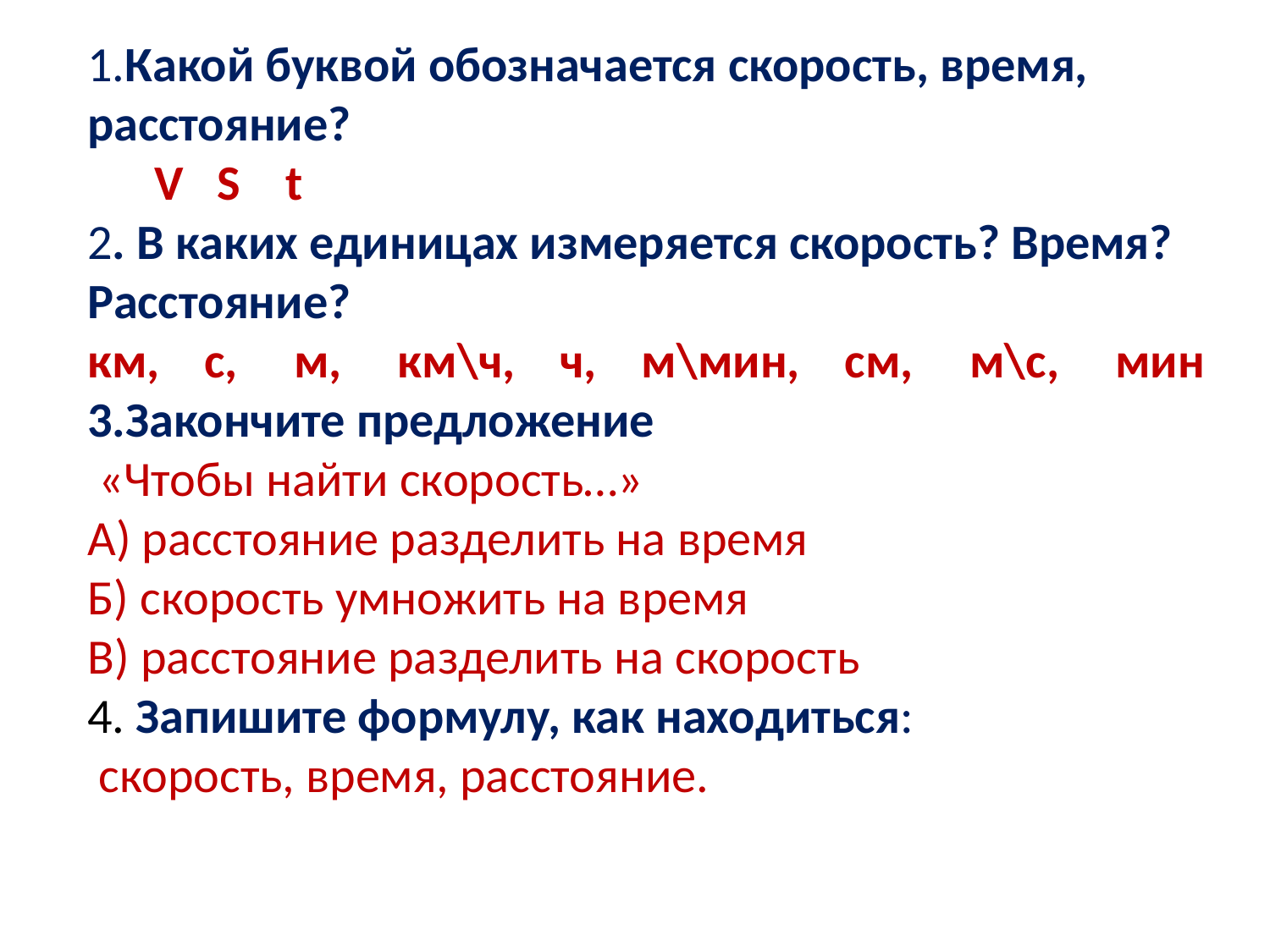

1.Какой буквой обозначается скорость, время, расстояние?
      V   S    t
2. В каких единицах измеряется скорость? Время? Расстояние?
км,    с,     м,     км\ч,    ч,    м\мин,    см,     м\с,     мин
3.Закончите предложение
 «Чтобы найти скорость…»
А) расстояние разделить на время
Б) скорость умножить на время
В) расстояние разделить на скорость
4. Запишите формулу, как находиться:
 скорость, время, расстояние.